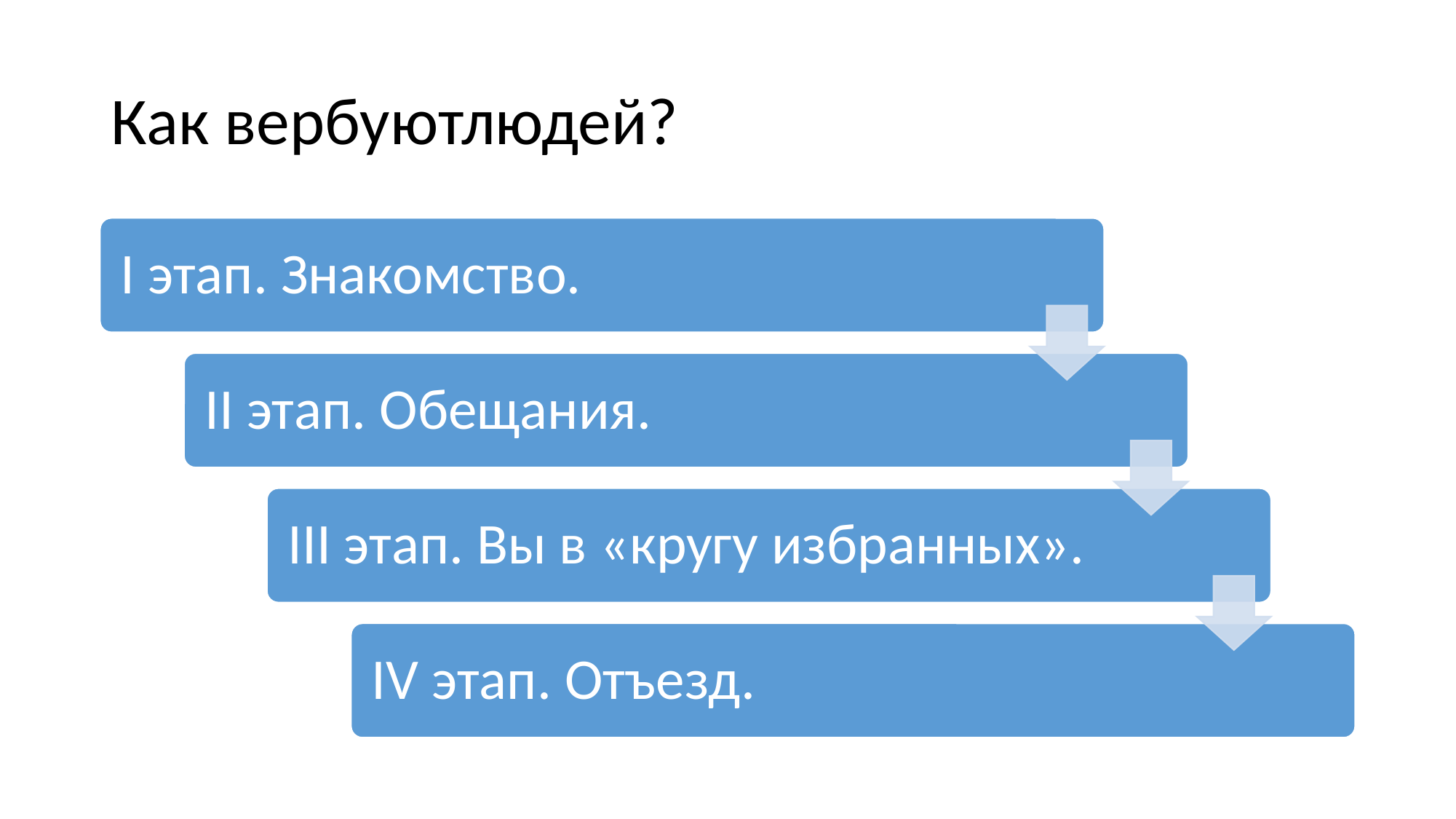

# Как вербуютлюдей?
I этап. Знакомство.
II этап. Обещания.
III этап. Вы в «кругу избранных».
IV этап. Отъезд.